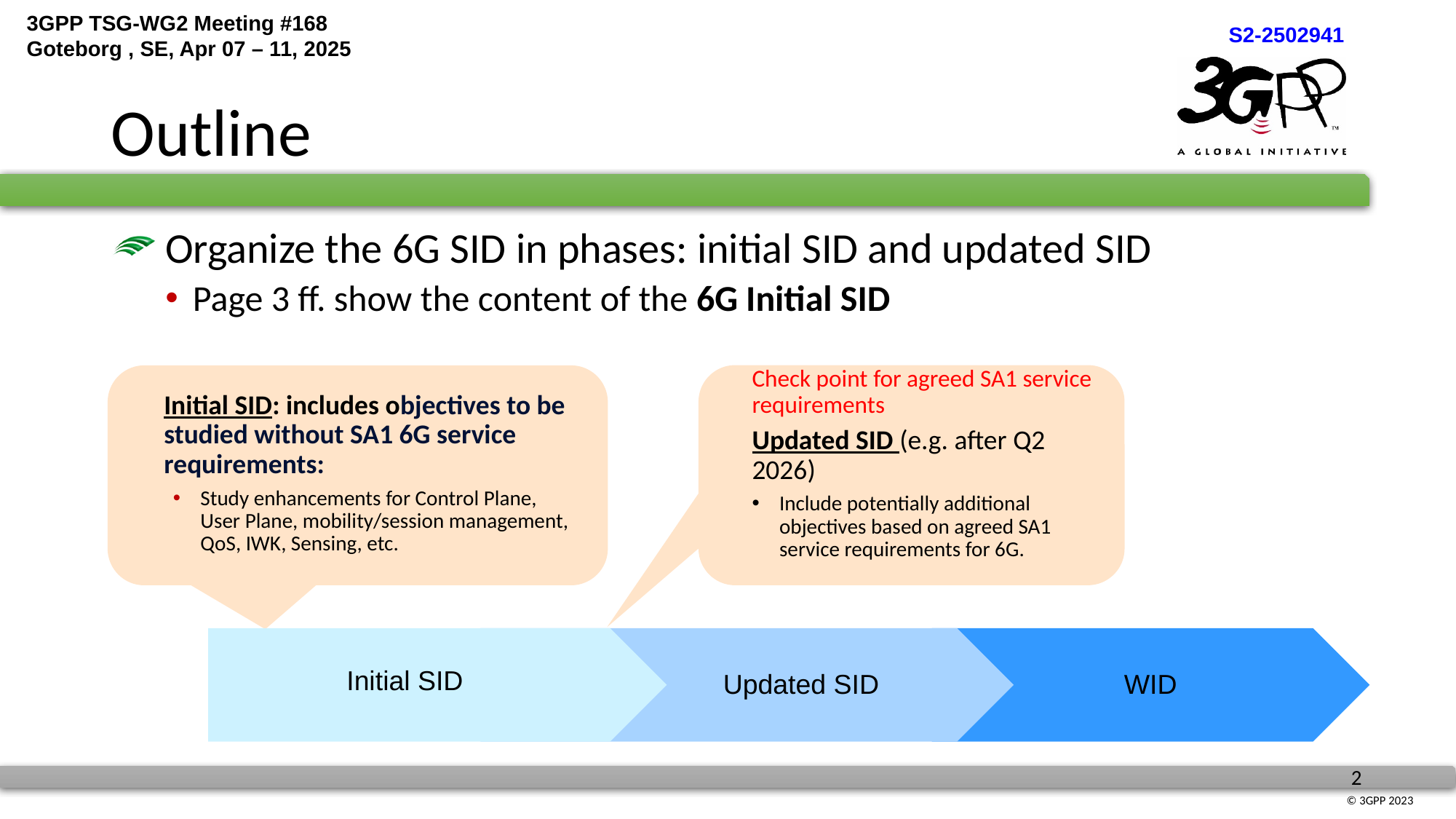

# Outline
 Organize the 6G SID in phases: initial SID and updated SID
Page 3 ff. show the content of the 6G Initial SID
Initial SID: includes objectives to be studied without SA1 6G service requirements:
Study enhancements for Control Plane, User Plane, mobility/session management, QoS, IWK, Sensing, etc.

Check point for agreed SA1 service  requirements
Updated SID (e.g. after Q2 2026)
Include potentially additional objectives based on agreed SA1  service requirements for 6G.

Initial SID
Updated SID
WID